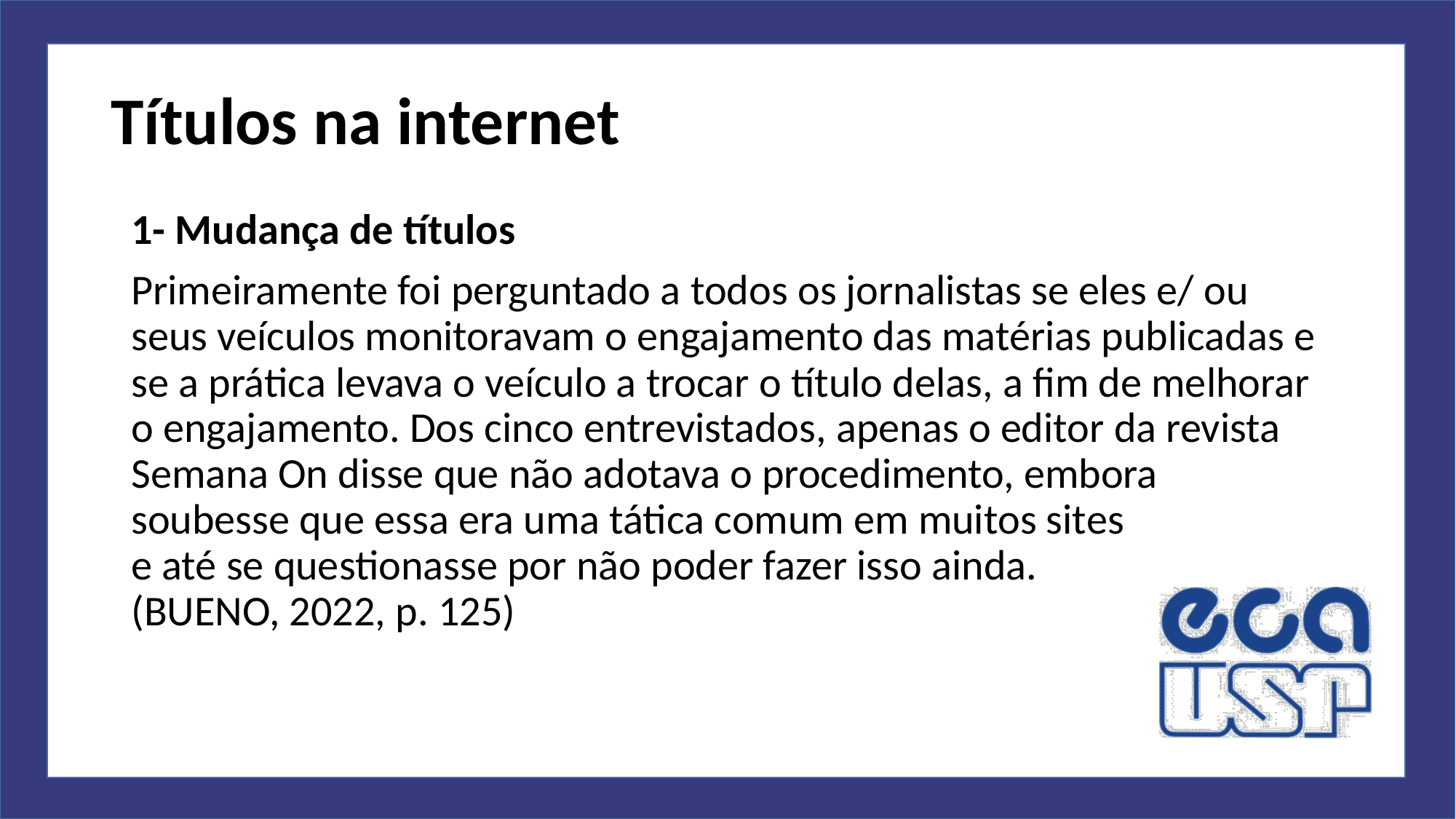

# Títulos na internet
1- Mudança de títulos
Primeiramente foi perguntado a todos os jornalistas se eles e/ ou seus veículos monitoravam o engajamento das matérias publicadas e se a prática levava o veículo a trocar o título delas, a fim de melhorar o engajamento. Dos cinco entrevistados, apenas o editor da revista Semana On disse que não adotava o procedimento, embora soubesse que essa era uma tática comum em muitos sites
e até se questionasse por não poder fazer isso ainda.
(BUENO, 2022, p. 125)